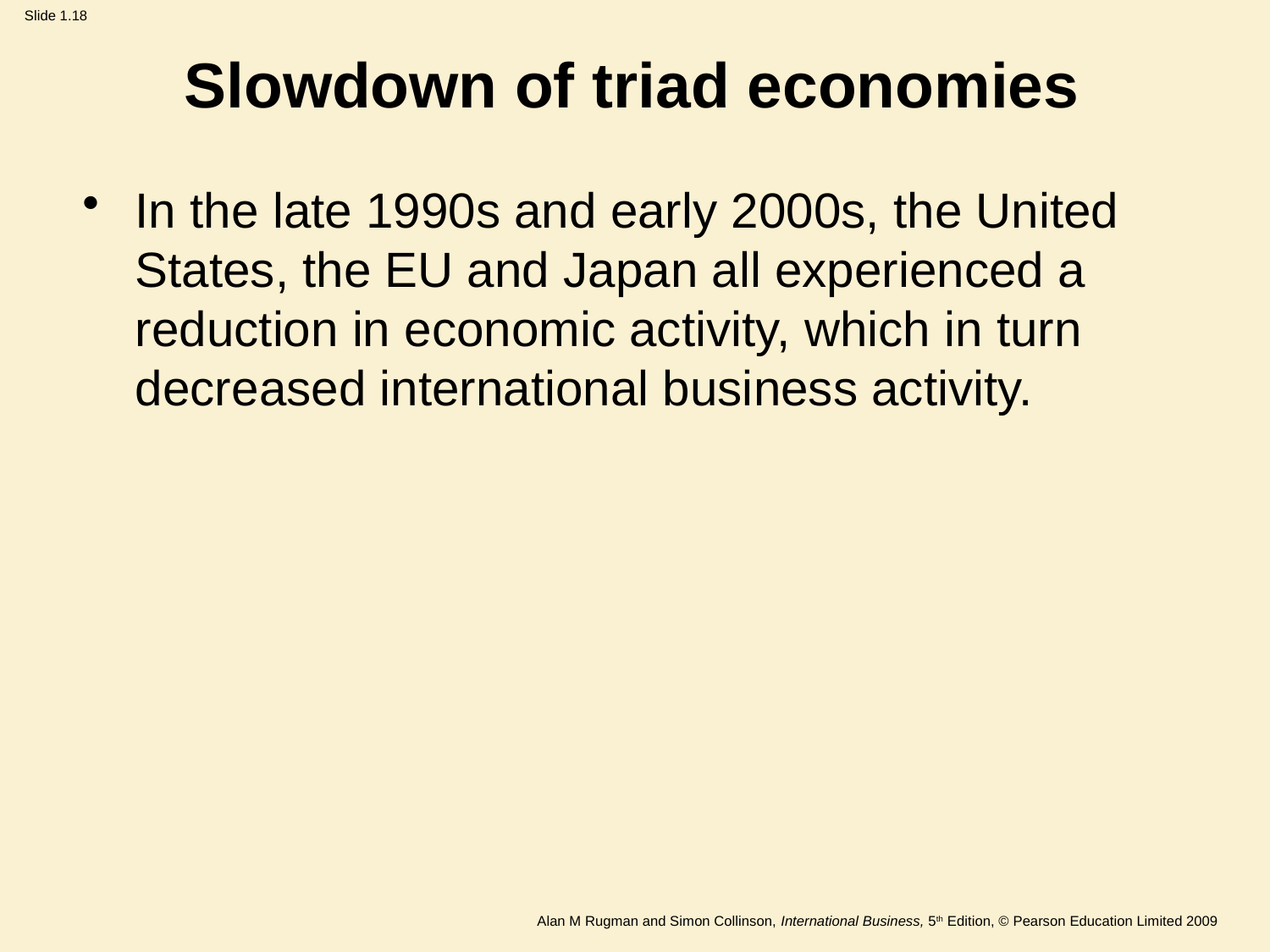

Slowdown of triad economies
In the late 1990s and early 2000s, the United States, the EU and Japan all experienced a reduction in economic activity, which in turn decreased international business activity.